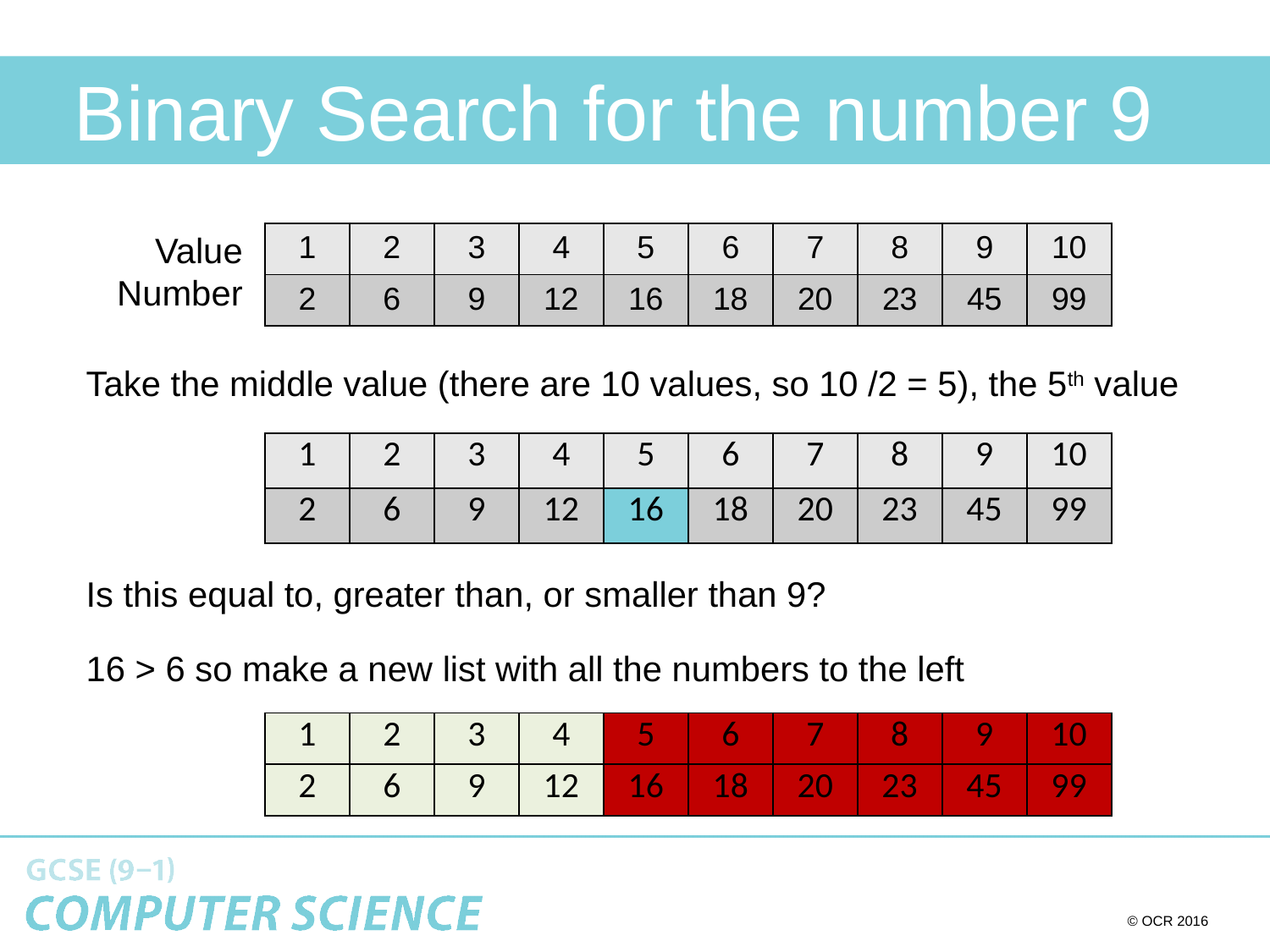

# Binary Search for the number 9
Value
Number
| 1 | 2 | 3 | 4 | 5 | 6 | 7 | 8 | 9 | 10 |
| --- | --- | --- | --- | --- | --- | --- | --- | --- | --- |
| 2 | 6 | 9 | 12 | 16 | 18 | 20 | 23 | 45 | 99 |
Take the middle value (there are 10 values, so 10 /2 = 5), the 5th value
| 1 | 2 | 3 | 4 | 5 | 6 | 7 | 8 | 9 | 10 |
| --- | --- | --- | --- | --- | --- | --- | --- | --- | --- |
| 2 | 6 | 9 | 12 | 16 | 18 | 20 | 23 | 45 | 99 |
Is this equal to, greater than, or smaller than 9?
16 > 6 so make a new list with all the numbers to the left
| 1 | 2 | 3 | 4 | 5 | 6 | 7 | 8 | 9 | 10 |
| --- | --- | --- | --- | --- | --- | --- | --- | --- | --- |
| 2 | 6 | 9 | 12 | 16 | 18 | 20 | 23 | 45 | 99 |